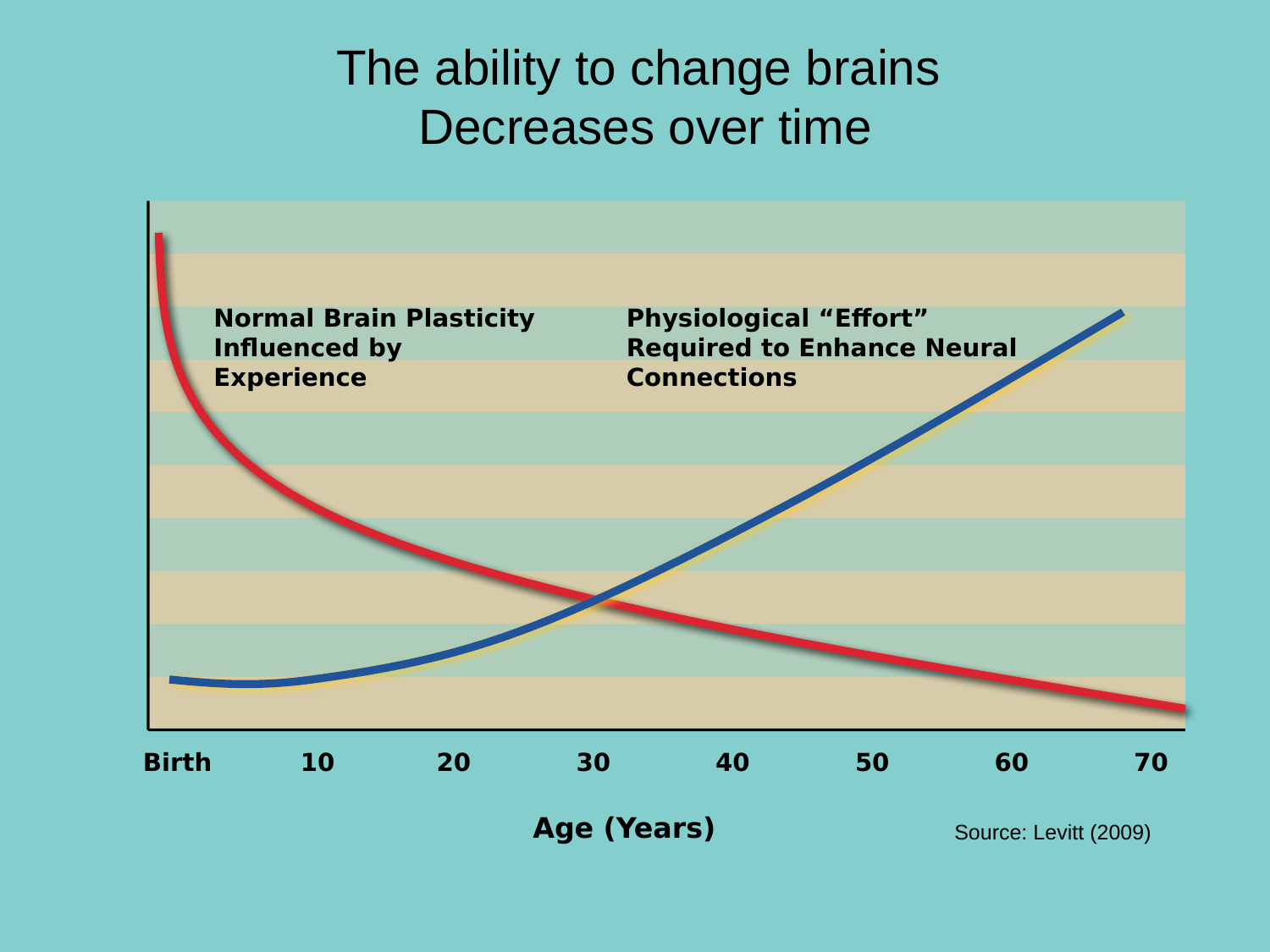

The ability to change brains
Decreases over time

Normal Brain Plasticity Influenced by Experience
Physiological “Effort” Required to Enhance Neural Connections

Birth
10
20
30
40
50
60
70
Age (Years)
Source: Levitt (2009)